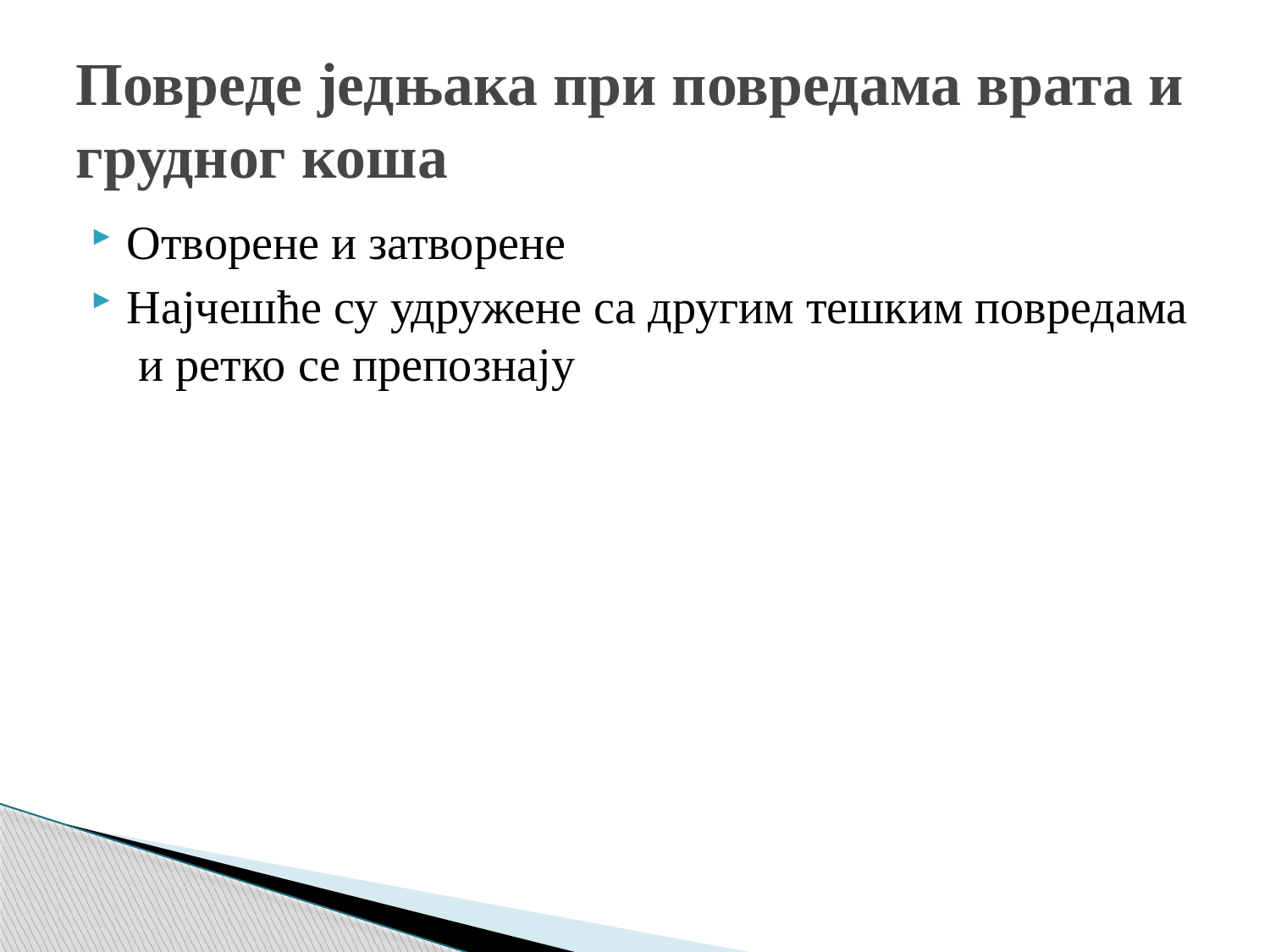

# Повреде једњака при повредама врата и грудног коша
Отворене и затворене
Најчешће су удружене са другим тешким повредама  и ретко се препознају